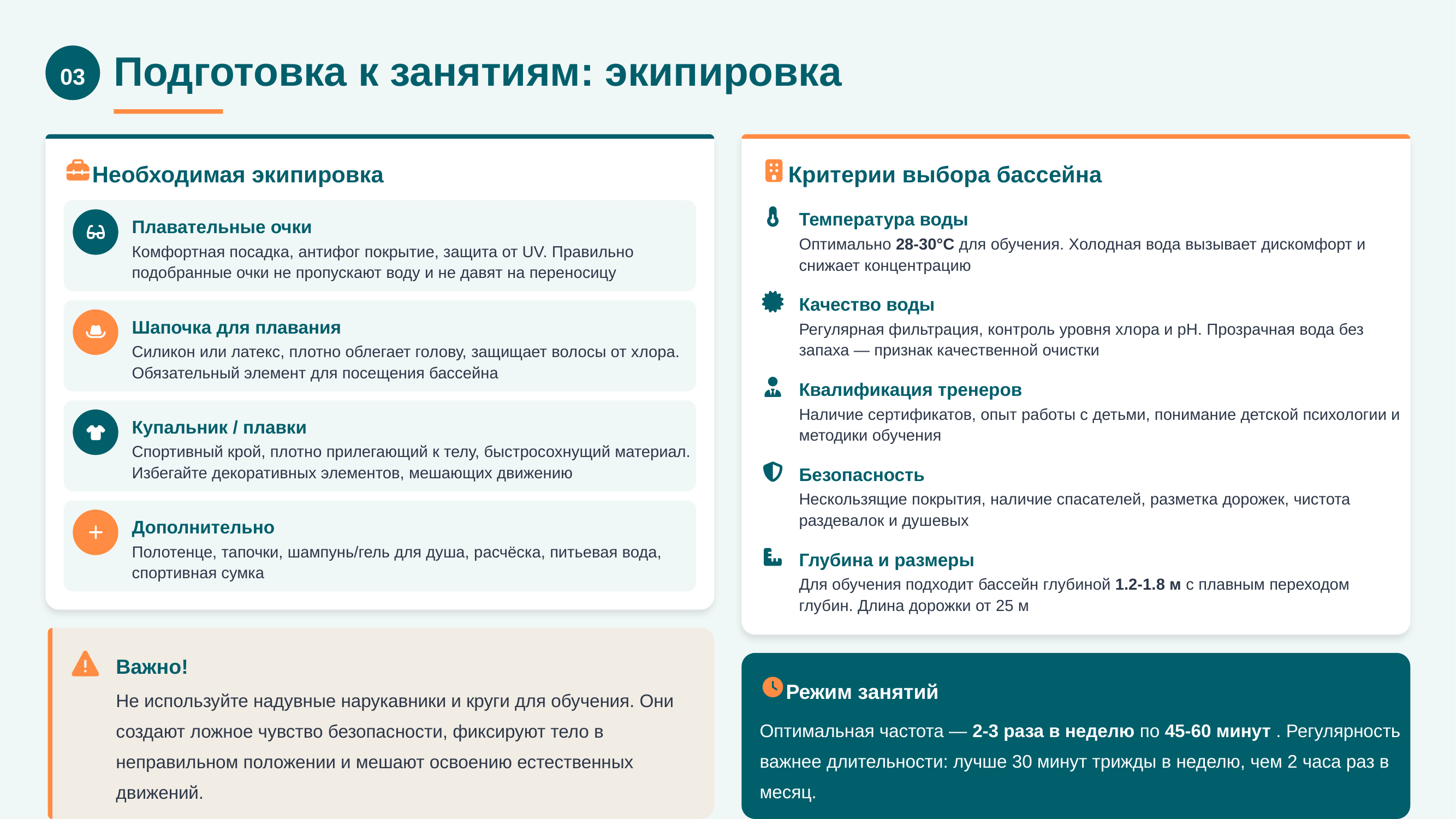

03

Подготовка к занятиям: экипировка

Необходимая экипировка
Критерии выбора бассейна

Температура воды

Плавательные очки

Оптимально 28-30°C для обучения. Холодная вода вызывает дискомфорт и снижает концентрацию
Комфортная посадка, антифог покрытие, защита от UV. Правильно подобранные очки не пропускают воду и не давят на переносицу
Качество воды

Шапочка для плавания
Регулярная фильтрация, контроль уровня хлора и pH. Прозрачная вода без запаха — признак качественной очистки

Силикон или латекс, плотно облегает голову, защищает волосы от хлора. Обязательный элемент для посещения бассейна
Квалификация тренеров

Наличие сертификатов, опыт работы с детьми, понимание детской психологии и методики обучения

Купальник / плавки

Спортивный крой, плотно прилегающий к телу, быстросохнущий материал. Избегайте декоративных элементов, мешающих движению
Безопасность

Нескользящие покрытия, наличие спасателей, разметка дорожек, чистота раздевалок и душевых

Дополнительно

Полотенце, тапочки, шампунь/гель для душа, расчёска, питьевая вода, спортивная сумка
Глубина и размеры

Для обучения подходит бассейн глубиной 1.2-1.8 м с плавным переходом глубин. Длина дорожки от 25 м

Важно!

Режим занятий

Не используйте надувные нарукавники и круги для обучения. Они создают ложное чувство безопасности, фиксируют тело в неправильном положении и мешают освоению естественных движений.
Оптимальная частота — 2-3 раза в неделю по 45-60 минут . Регулярность важнее длительности: лучше 30 минут трижды в неделю, чем 2 часа раз в месяц.